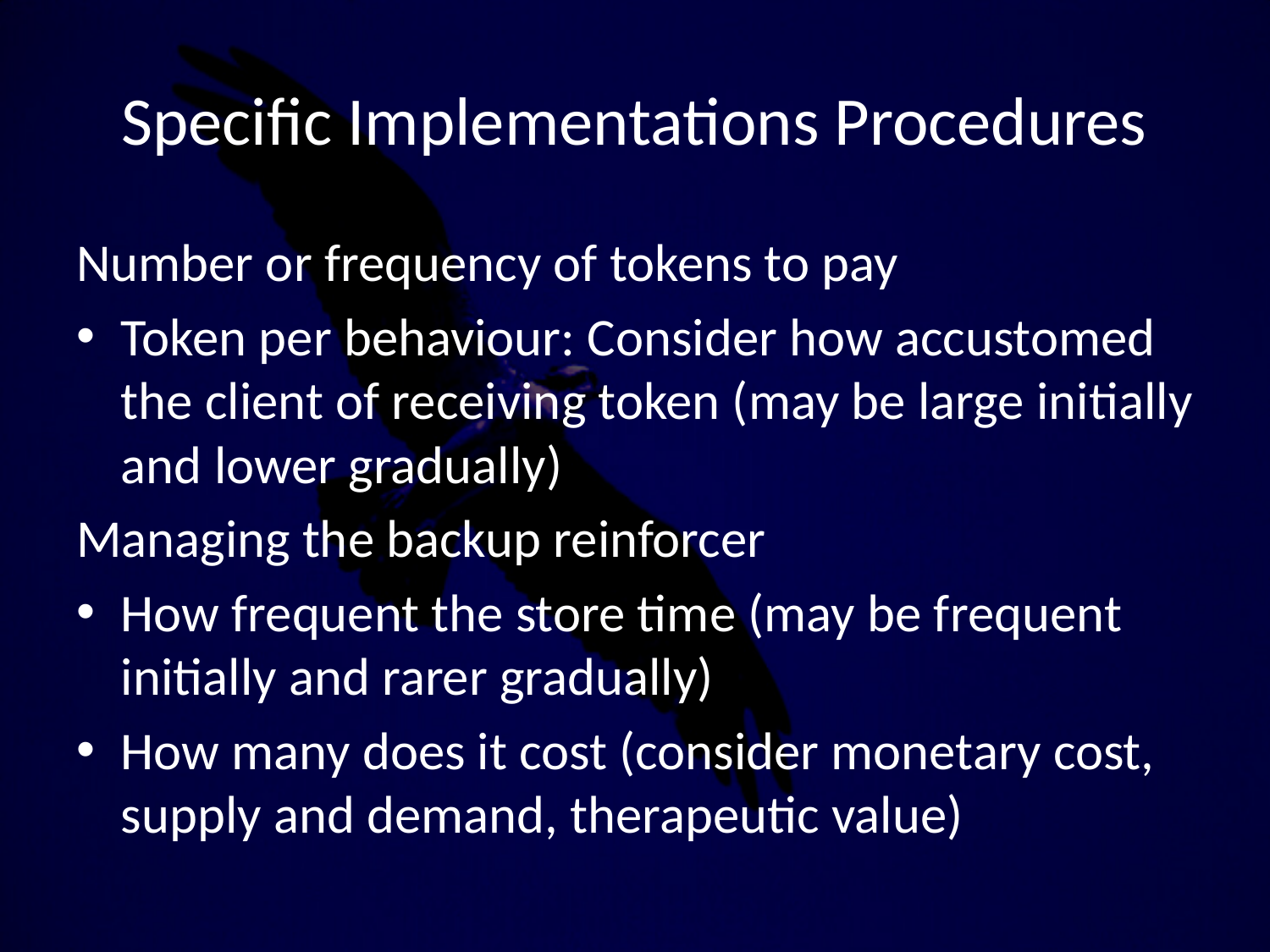

# Specific Implementations Procedures
Number or frequency of tokens to pay
Token per behaviour: Consider how accustomed the client of receiving token (may be large initially and lower gradually)
Managing the backup reinforcer
How frequent the store time (may be frequent initially and rarer gradually)
How many does it cost (consider monetary cost, supply and demand, therapeutic value)